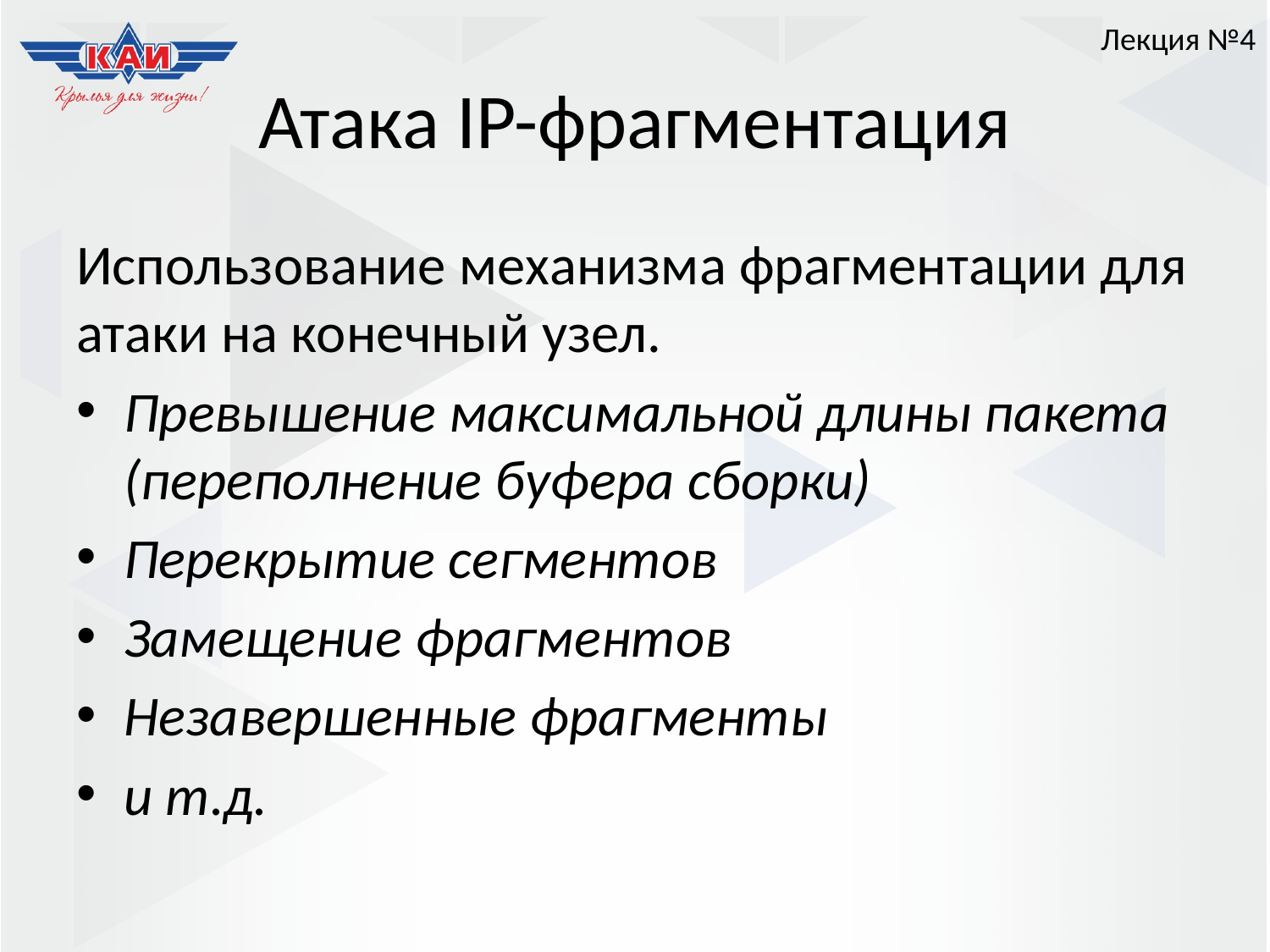

Лекция №4
# Атака IP-фрагментация
Использование механизма фрагментации для атаки на конечный узел.
Превышение максимальной длины пакета (переполнение буфера сборки)
Перекрытие сегментов
Замещение фрагментов
Незавершенные фрагменты
и т.д.